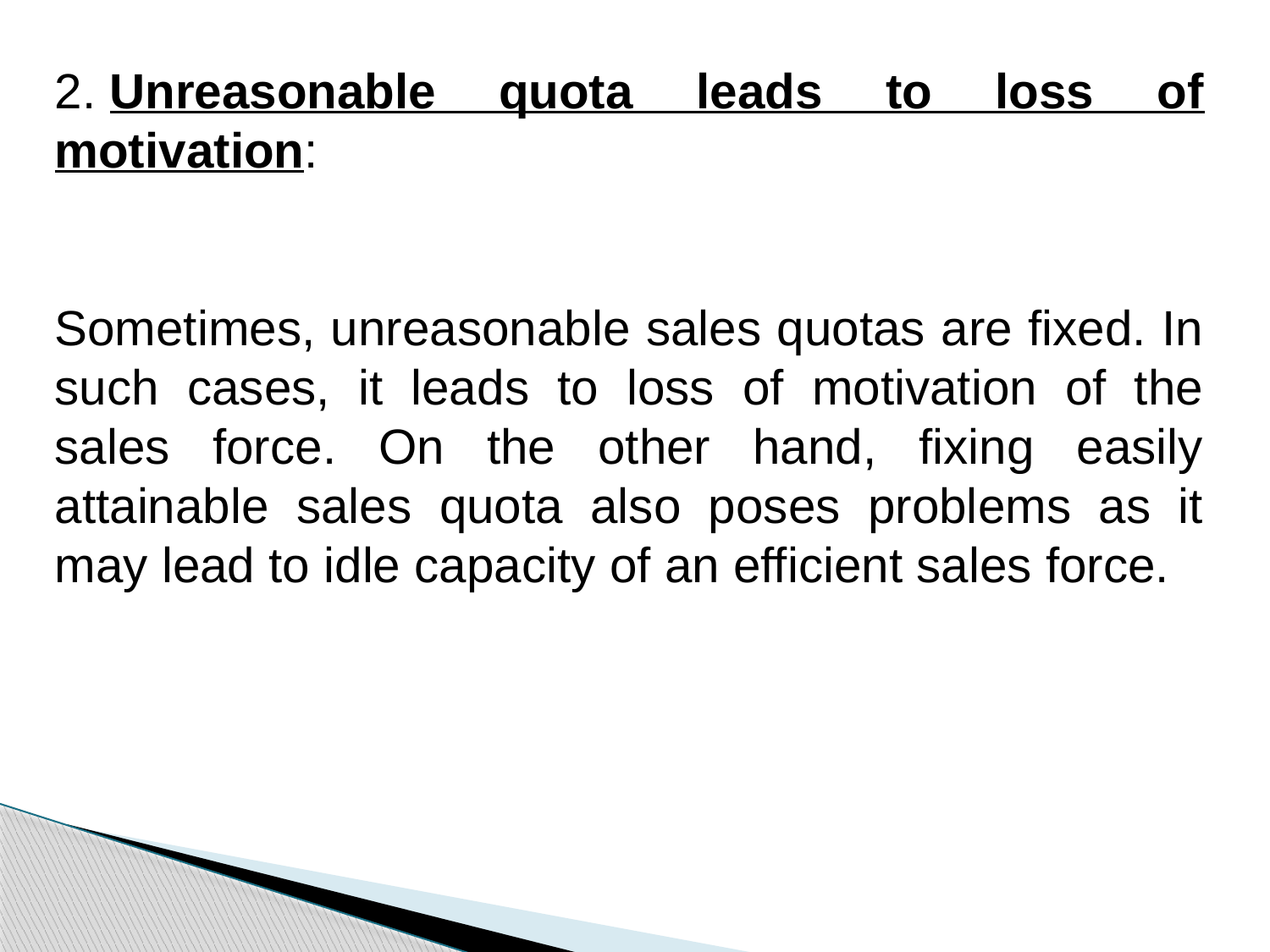

2. Unreasonable quota leads to loss of motivation:

Sometimes, unreasonable sales quotas are fixed. In such cases, it leads to loss of motivation of the sales force. On the other hand, fixing easily attainable sales quota also poses problems as it may lead to idle capacity of an efficient sales force.